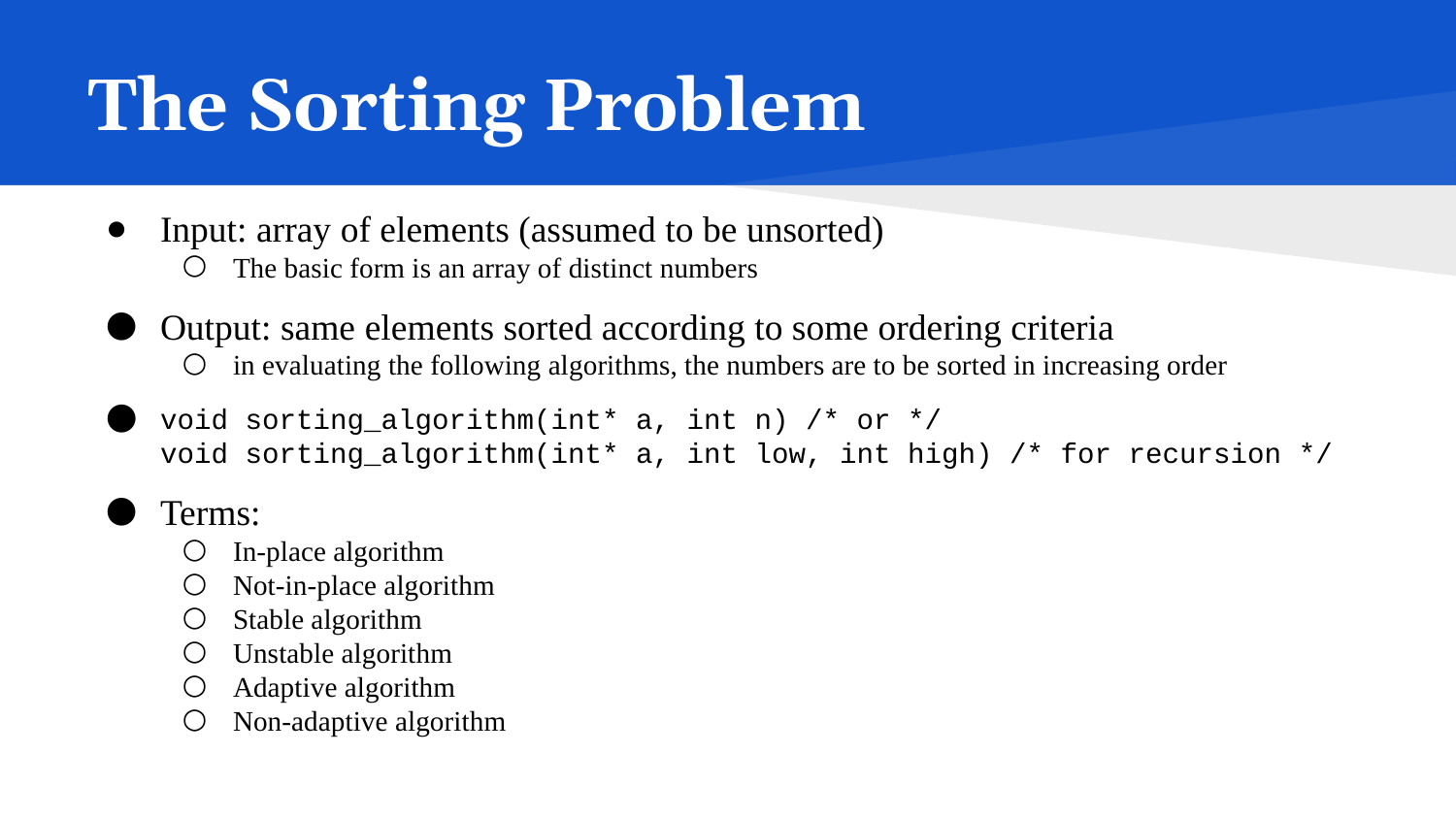

# The Sorting Problem
Input: array of elements (assumed to be unsorted)
The basic form is an array of distinct numbers
Output: same elements sorted according to some ordering criteria
in evaluating the following algorithms, the numbers are to be sorted in increasing order
void sorting_algorithm(int* a, int n) /* or */
void sorting_algorithm(int* a, int low, int high) /* for recursion */
Terms:
In-place algorithm
Not-in-place algorithm
Stable algorithm
Unstable algorithm
Adaptive algorithm
Non-adaptive algorithm